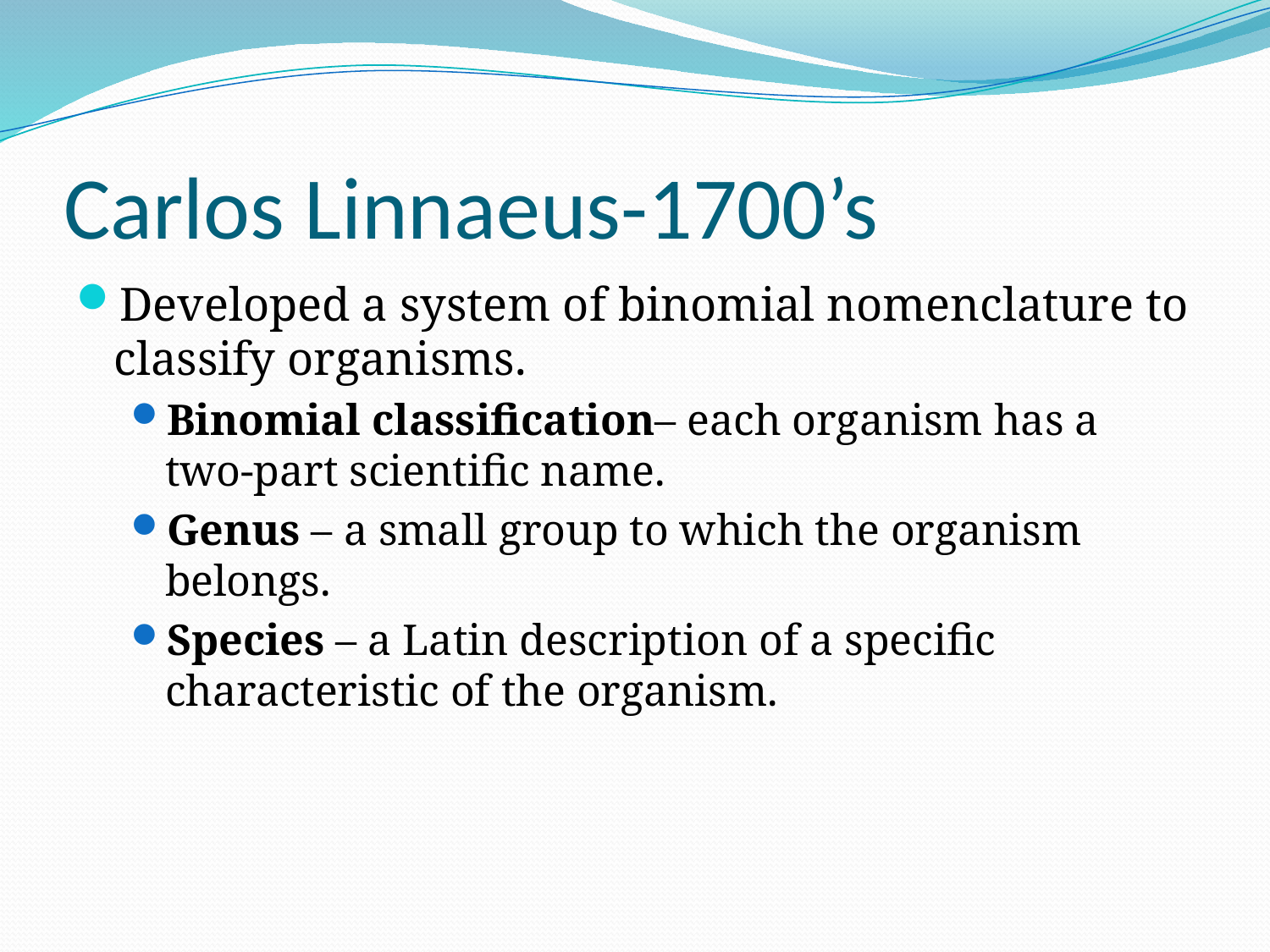

# Carlos Linnaeus-1700’s
Developed a system of binomial nomenclature to classify organisms.
Binomial classification– each organism has a two-part scientific name.
Genus – a small group to which the organism belongs.
Species – a Latin description of a specific characteristic of the organism.